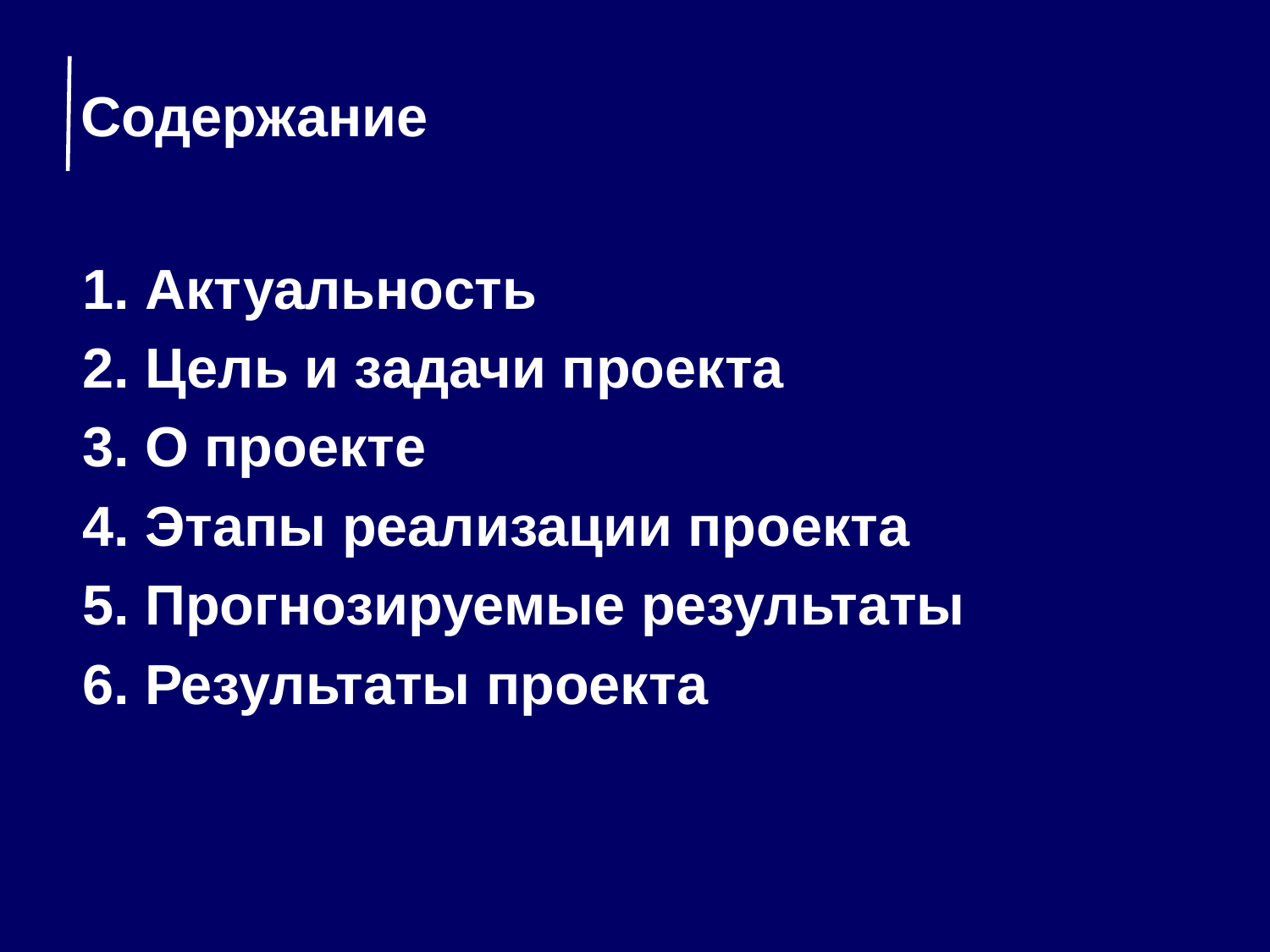

# Содержание
1. Актуальность
2. Цель и задачи проекта
3. О проекте
4. Этапы реализации проекта
5. Прогнозируемые результаты
6. Результаты проекта